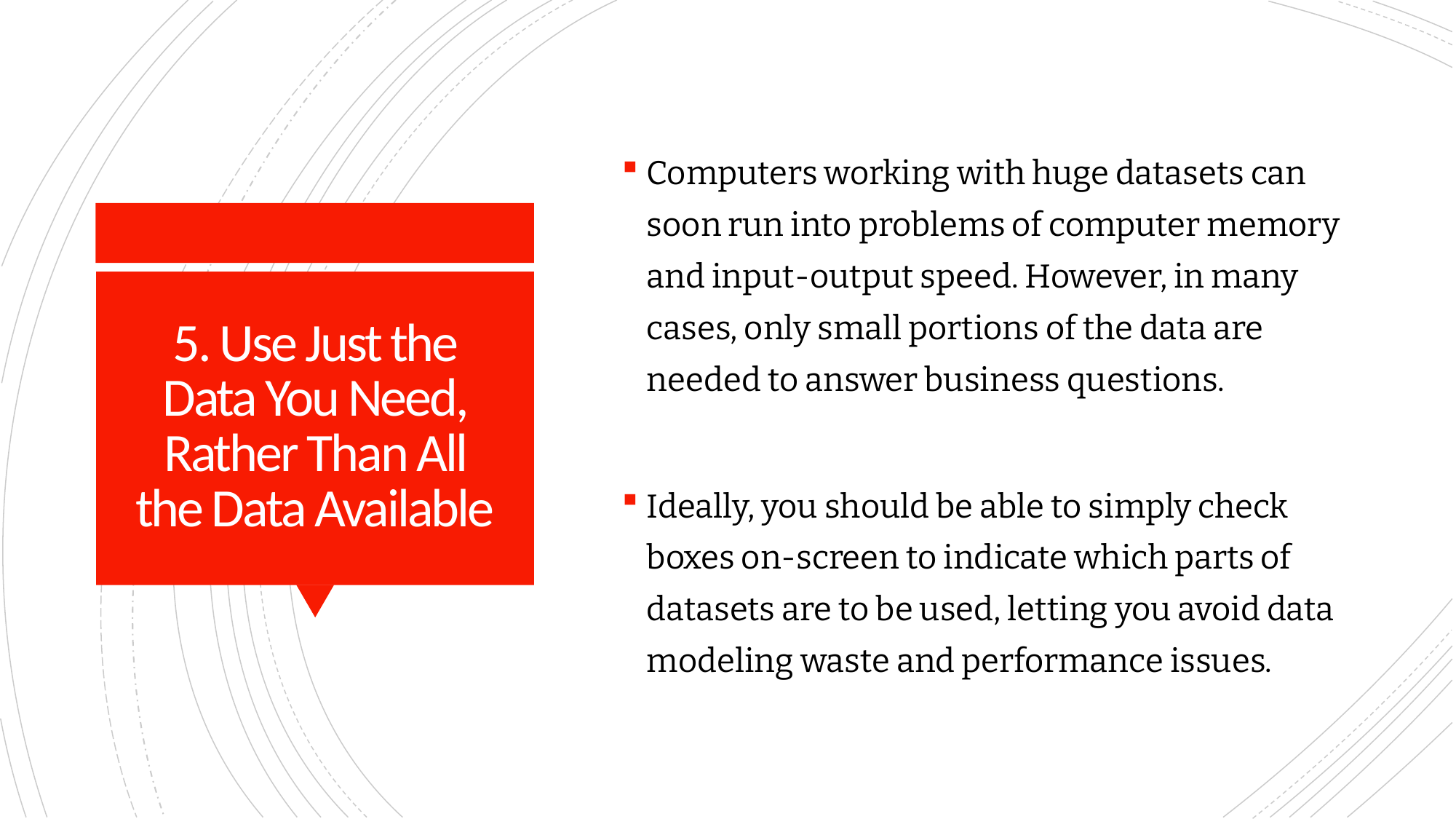

Computers working with huge datasets can soon run into problems of computer memory and input-output speed. However, in many cases, only small portions of the data are needed to answer business questions.

Ideally, you should be able to simply check boxes on-screen to indicate which parts of datasets are to be used, letting you avoid data modeling waste and performance issues.
# 5. Use Just the Data You Need, Rather Than All the Data Available